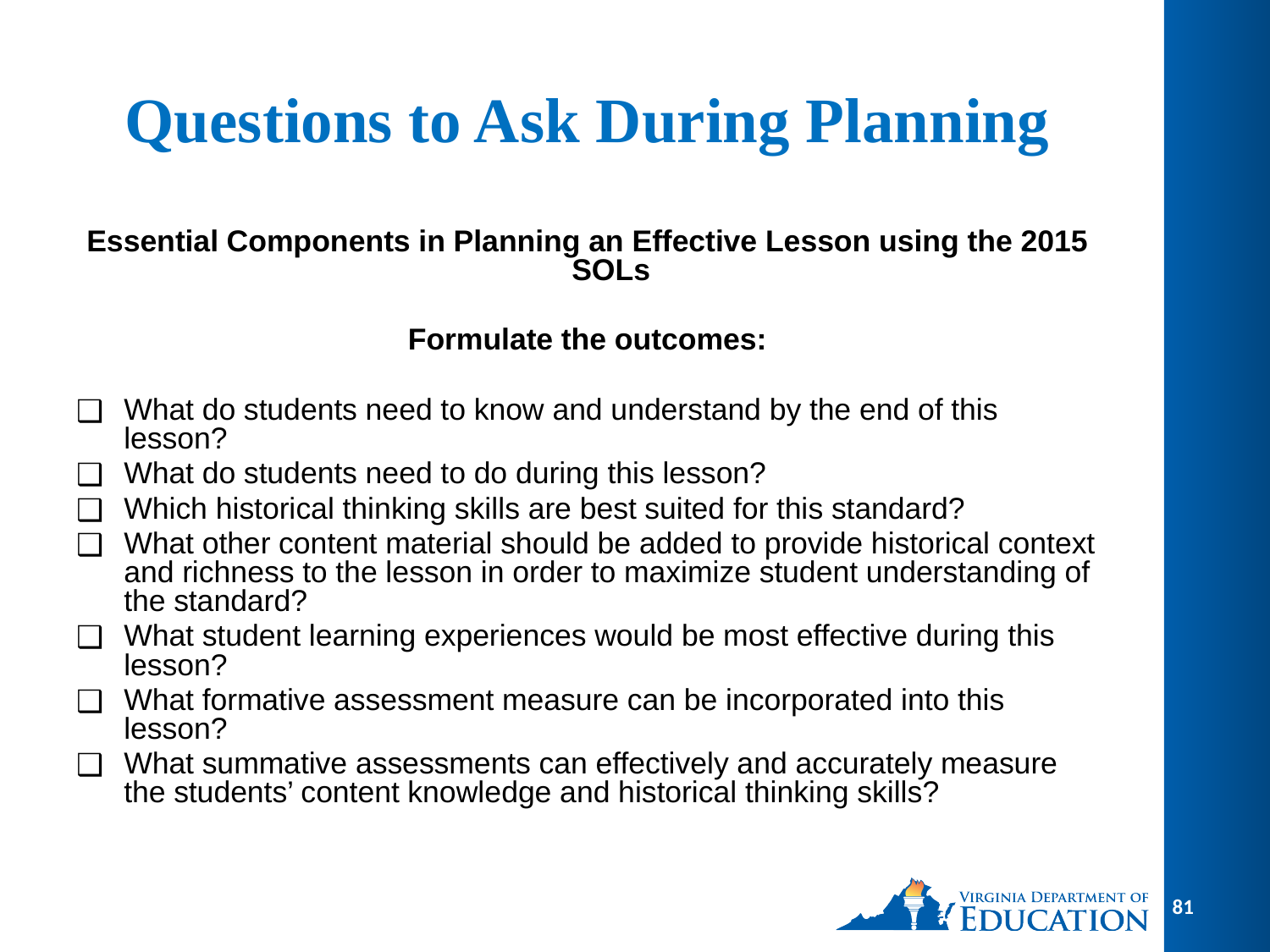

# Questions to Ask During Planning
Essential Components in Planning an Effective Lesson using the 2015 SOLs

Formulate the outcomes:

What do students need to know and understand by the end of this lesson?
What do students need to do during this lesson?
Which historical thinking skills are best suited for this standard?
What other content material should be added to provide historical context and richness to the lesson in order to maximize student understanding of the standard?
What student learning experiences would be most effective during this lesson?
What formative assessment measure can be incorporated into this lesson?
What summative assessments can effectively and accurately measure the students’ content knowledge and historical thinking skills?

81